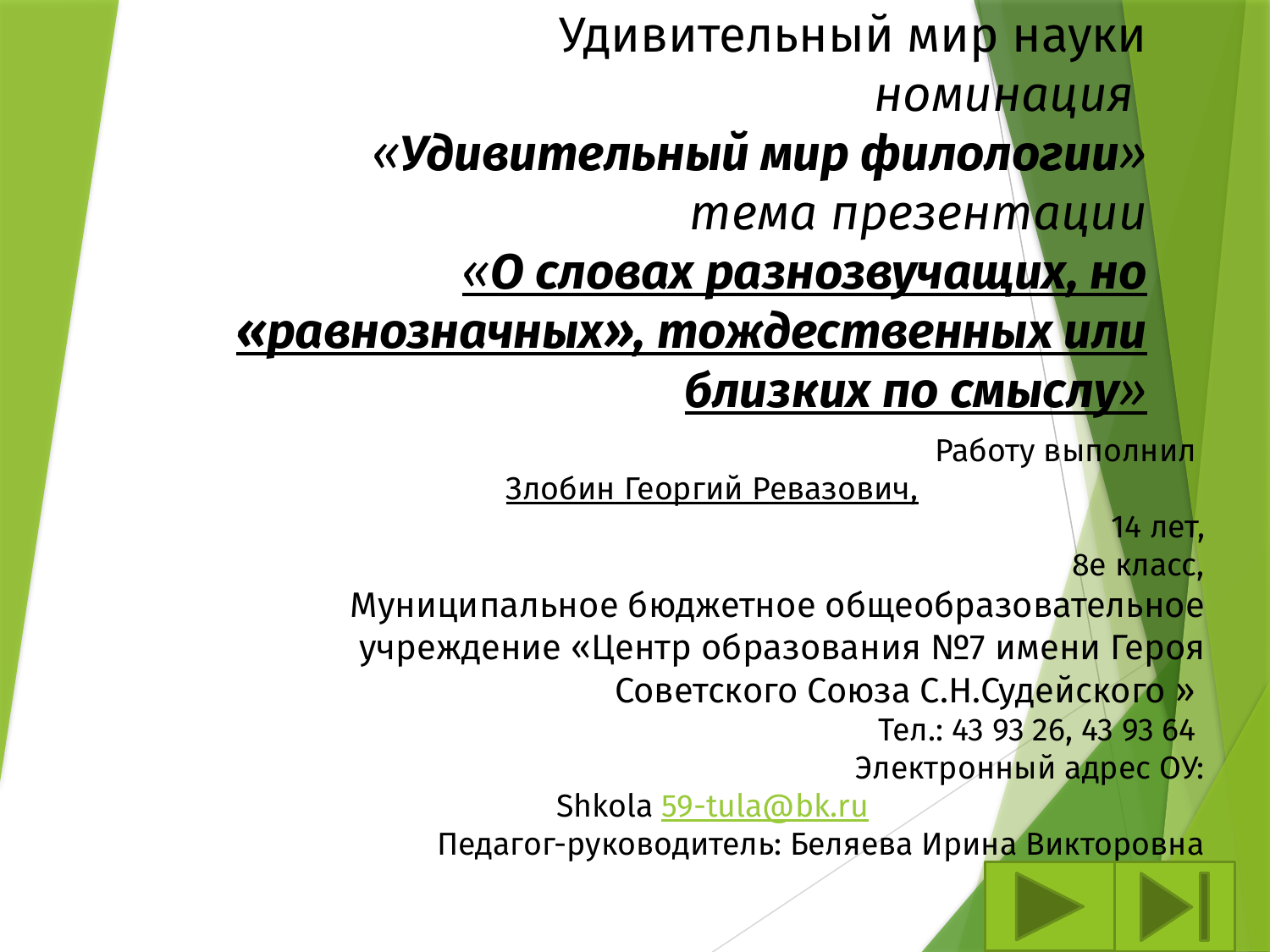

# Удивительный мир науки номинация «Удивительный мир филологии» тема презентации «О словах разнозвучащих, но «равнозначных», тождественных или близких по смыслу»
Работу выполнил
Злобин Георгий Ревазович,
14 лет,
8е класс,
Муниципальное бюджетное общеобразовательное учреждение «Центр образования №7 имени Героя Советского Союза С.Н.Судейского »
Тел.: 43 93 26, 43 93 64
Электронный адрес ОУ:
Shkola 59-tula@bk.ru
Педагог-руководитель: Беляева Ирина Викторовна